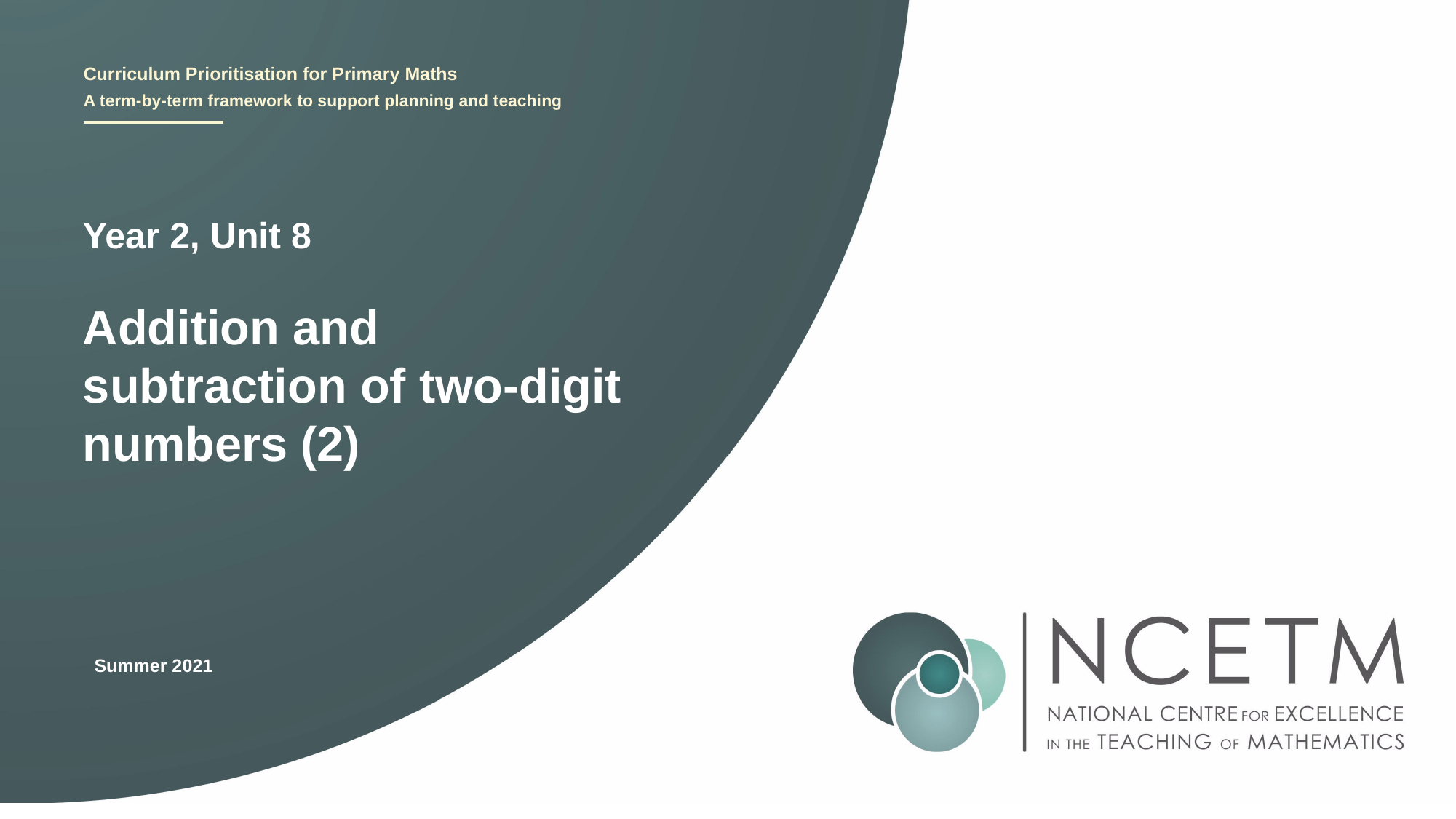

Year 2, Unit 8
Addition and subtraction of two-digit numbers (2)